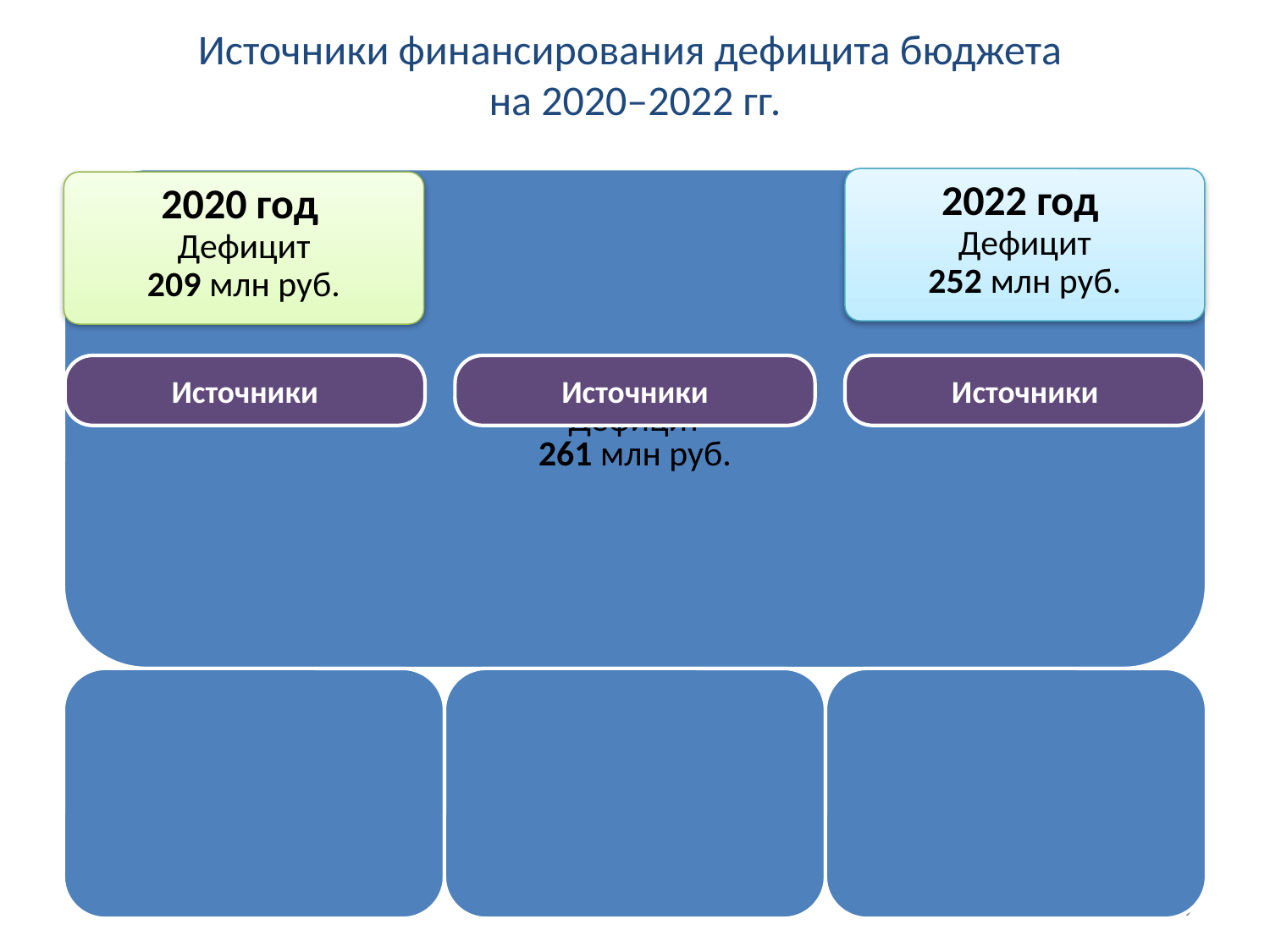

# Источники финансирования дефицита бюджета на 2020–2022 гг.
2021 год
Дефицит
261 млн руб.
2022 год
Дефицит
252 млн руб.

2020 год
Дефицит
209 млн руб.
Источники
Источники
Источники
59